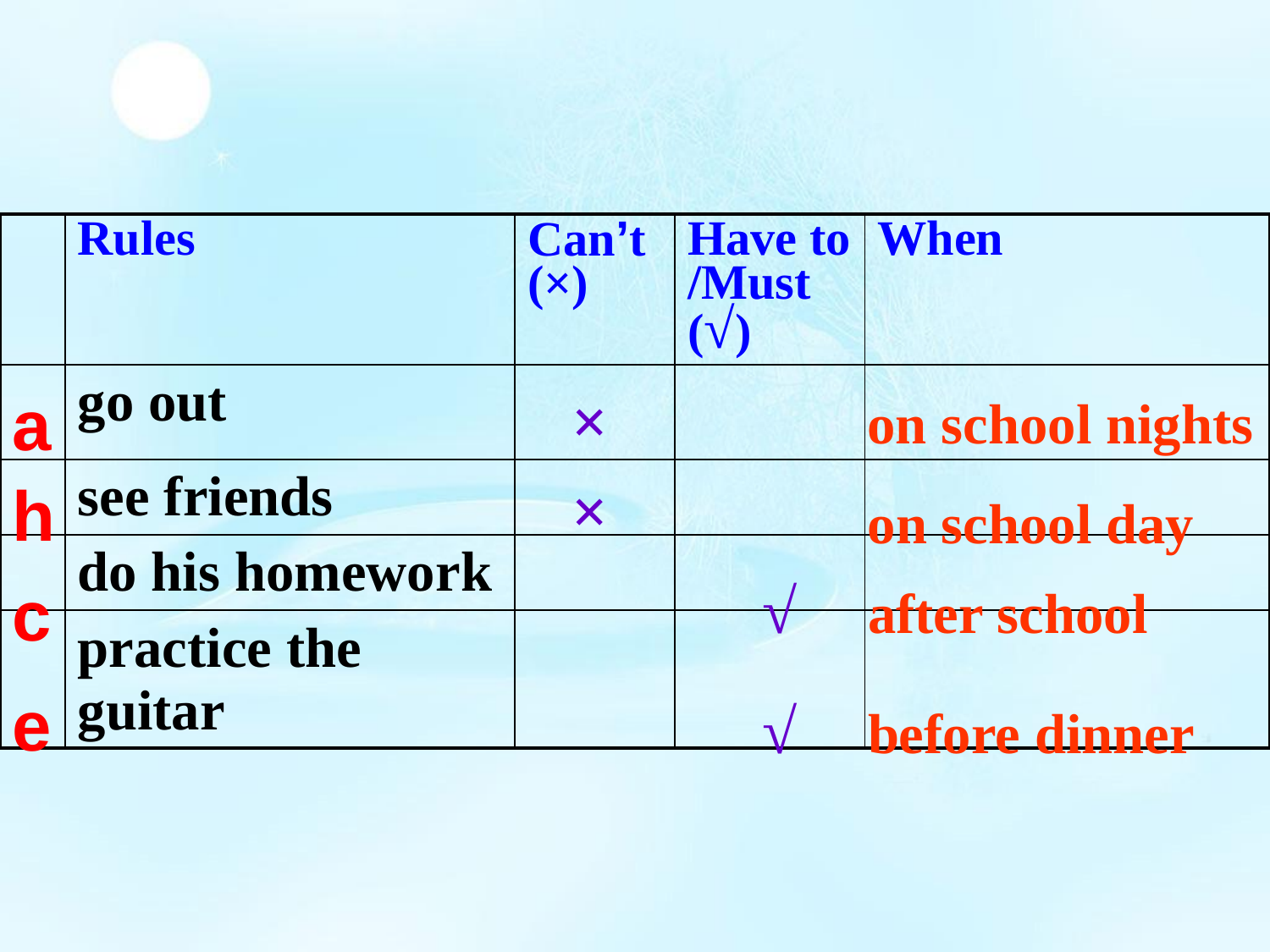

|  | Rules | Can’t(×) | Have to /Must (√) | When |
| --- | --- | --- | --- | --- |
|  | go out |  |  |  |
|  | see friends |  |  |  |
|  | do his homework |  |  |  |
|  | practice the guitar |  |  |  |
a
×
on school nights
h
×
on school day
c
√
after school
e
√
before dinner